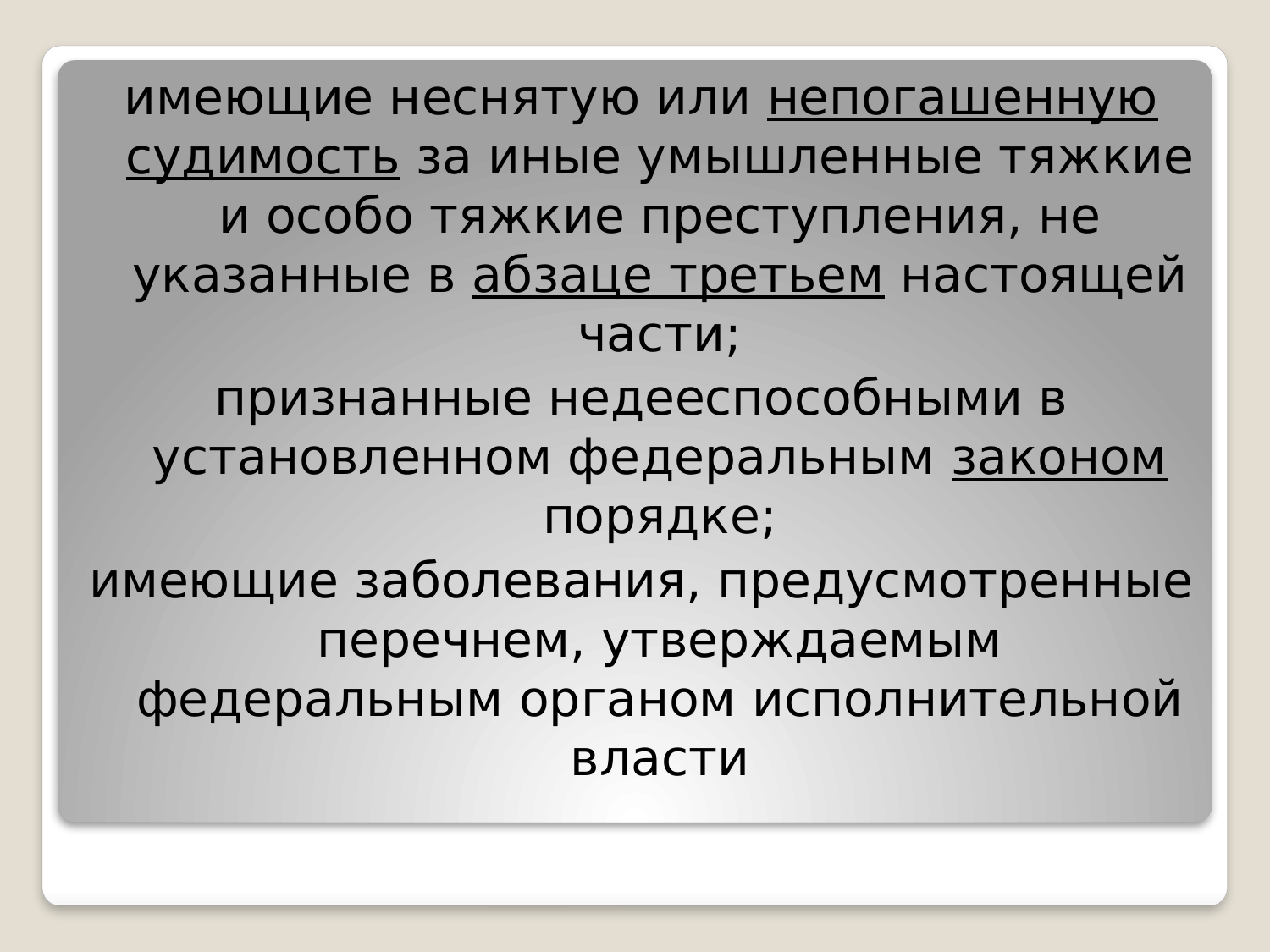

имеющие неснятую или непогашенную судимость за иные умышленные тяжкие и особо тяжкие преступления, не указанные в абзаце третьем настоящей части;
признанные недееспособными в установленном федеральным законом порядке;
имеющие заболевания, предусмотренные перечнем, утверждаемым федеральным органом исполнительной власти